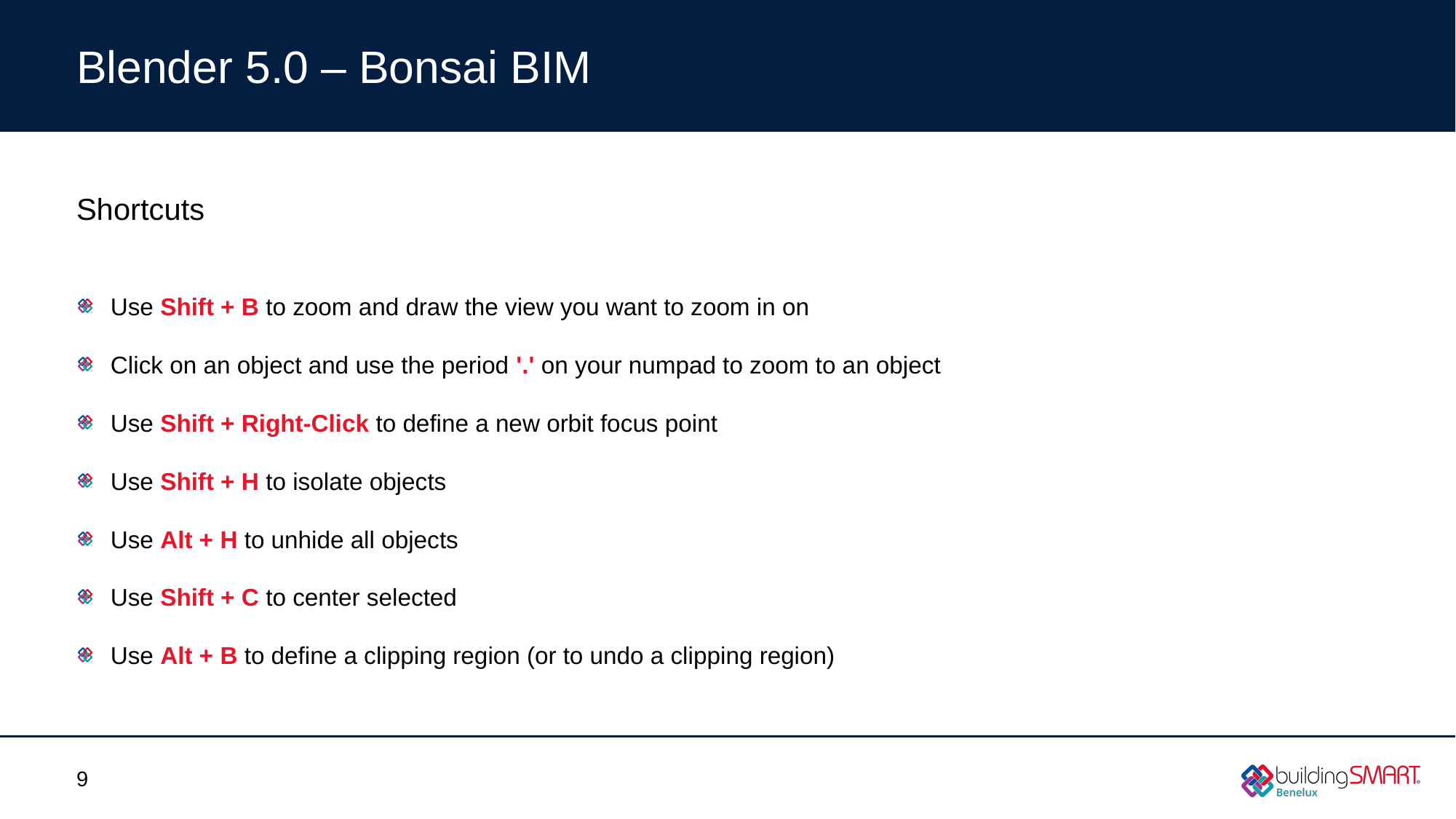

# Blender 5.0 – Bonsai BIM
Shortcuts
Use Shift + B to zoom and draw the view you want to zoom in on
Click on an object and use the period '.' on your numpad to zoom to an object
Use Shift + Right-Click to define a new orbit focus point
Use Shift + H to isolate objects
Use Alt + H to unhide all objects
Use Shift + C to center selected
Use Alt + B to define a clipping region (or to undo a clipping region)

9